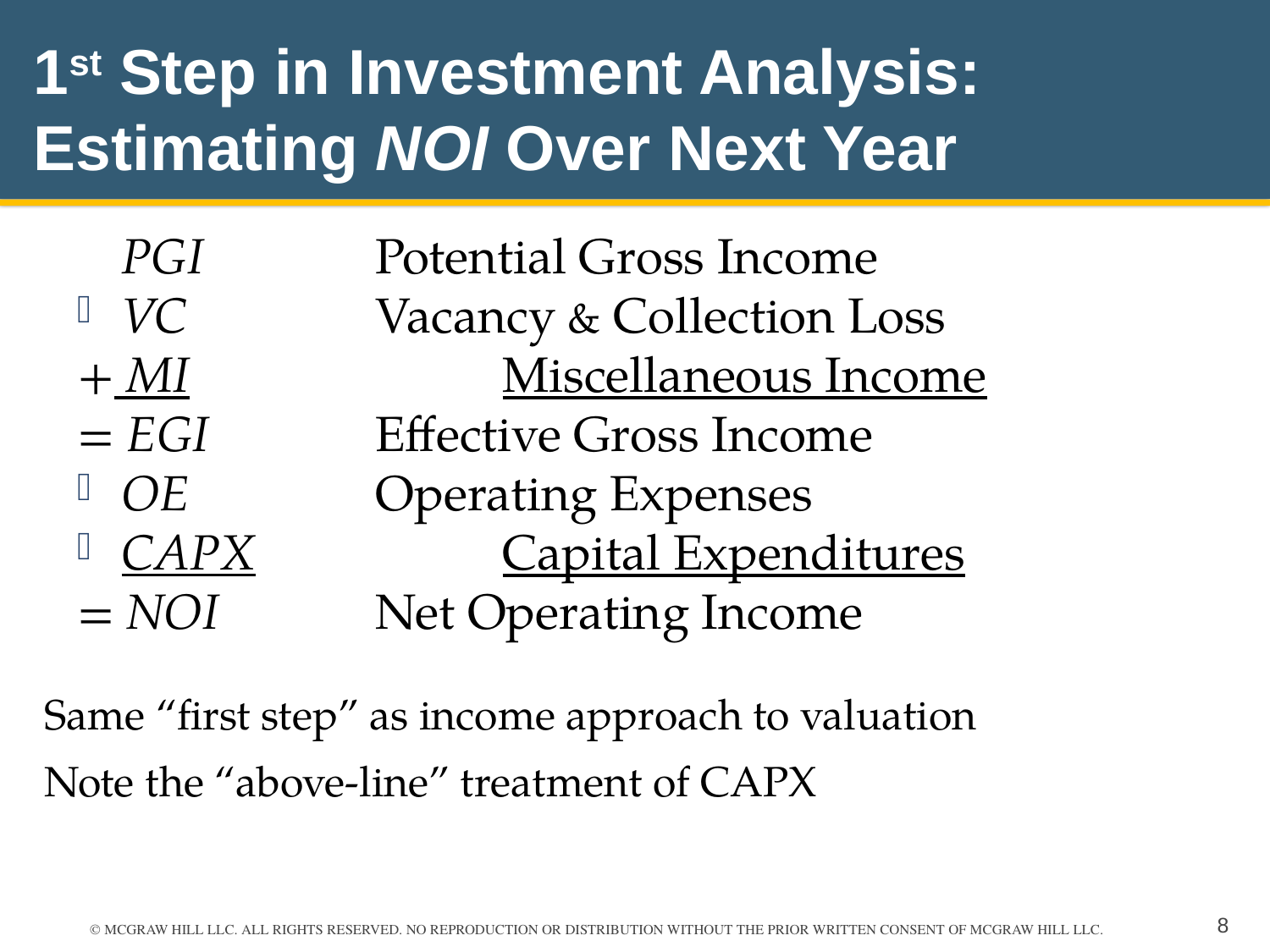

# 1st Step in Investment Analysis: Estimating NOI Over Next Year
	PGI		Potential Gross Income
VC		Vacancy & Collection Loss
+ MI			Miscellaneous Income
= EGI		Effective Gross Income
OE		Operating Expenses
CAPX		Capital Expenditures
= NOI		Net Operating Income

Same “first step” as income approach to valuation
Note the “above-line” treatment of CAPX
© MCGRAW HILL LLC. ALL RIGHTS RESERVED. NO REPRODUCTION OR DISTRIBUTION WITHOUT THE PRIOR WRITTEN CONSENT OF MCGRAW HILL LLC.
8